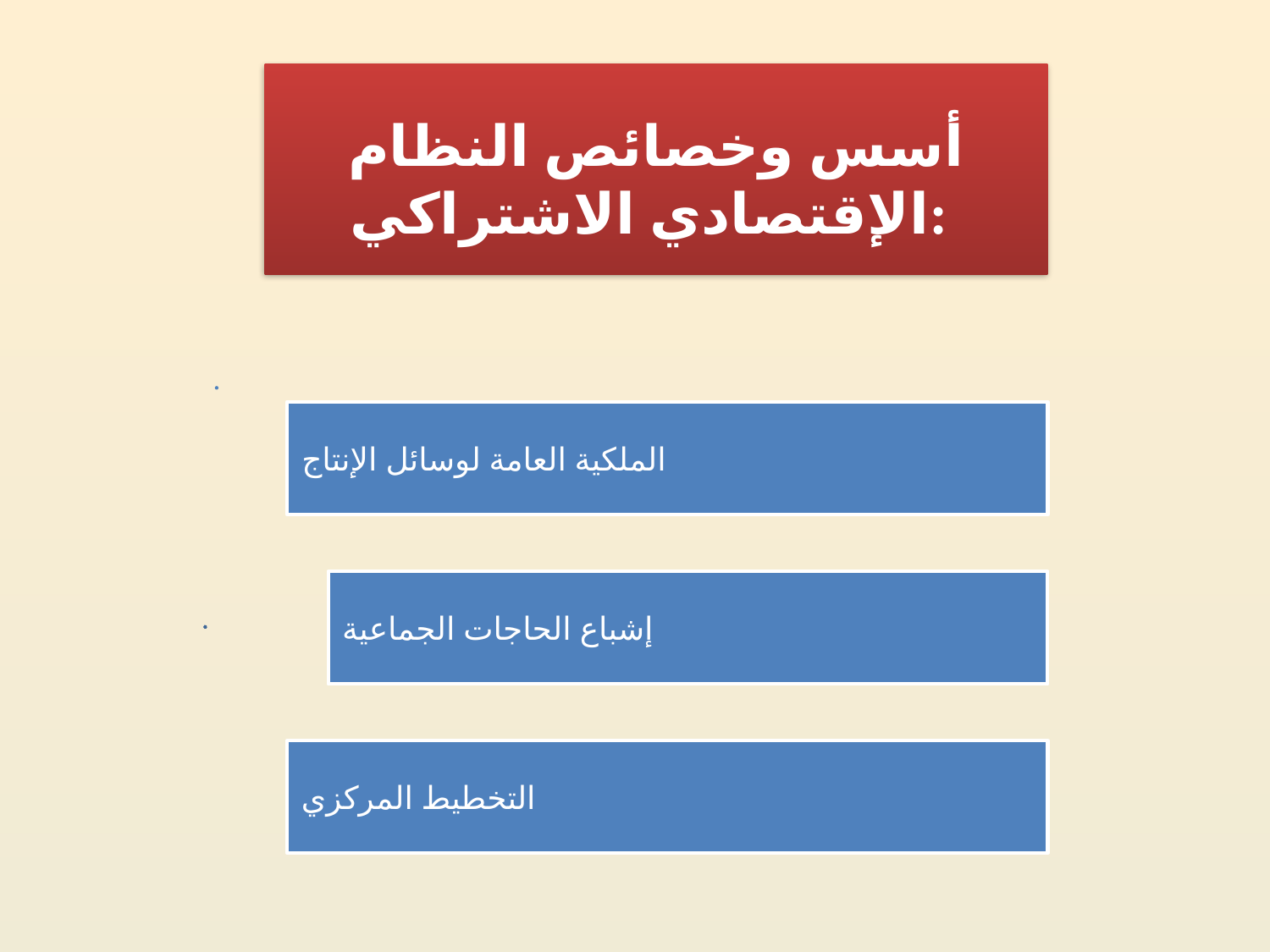

أسس وخصائص النظام الإقتصادي الاشتراكي:
إشباع الحاجات الجماعية
التخطيط المركزي